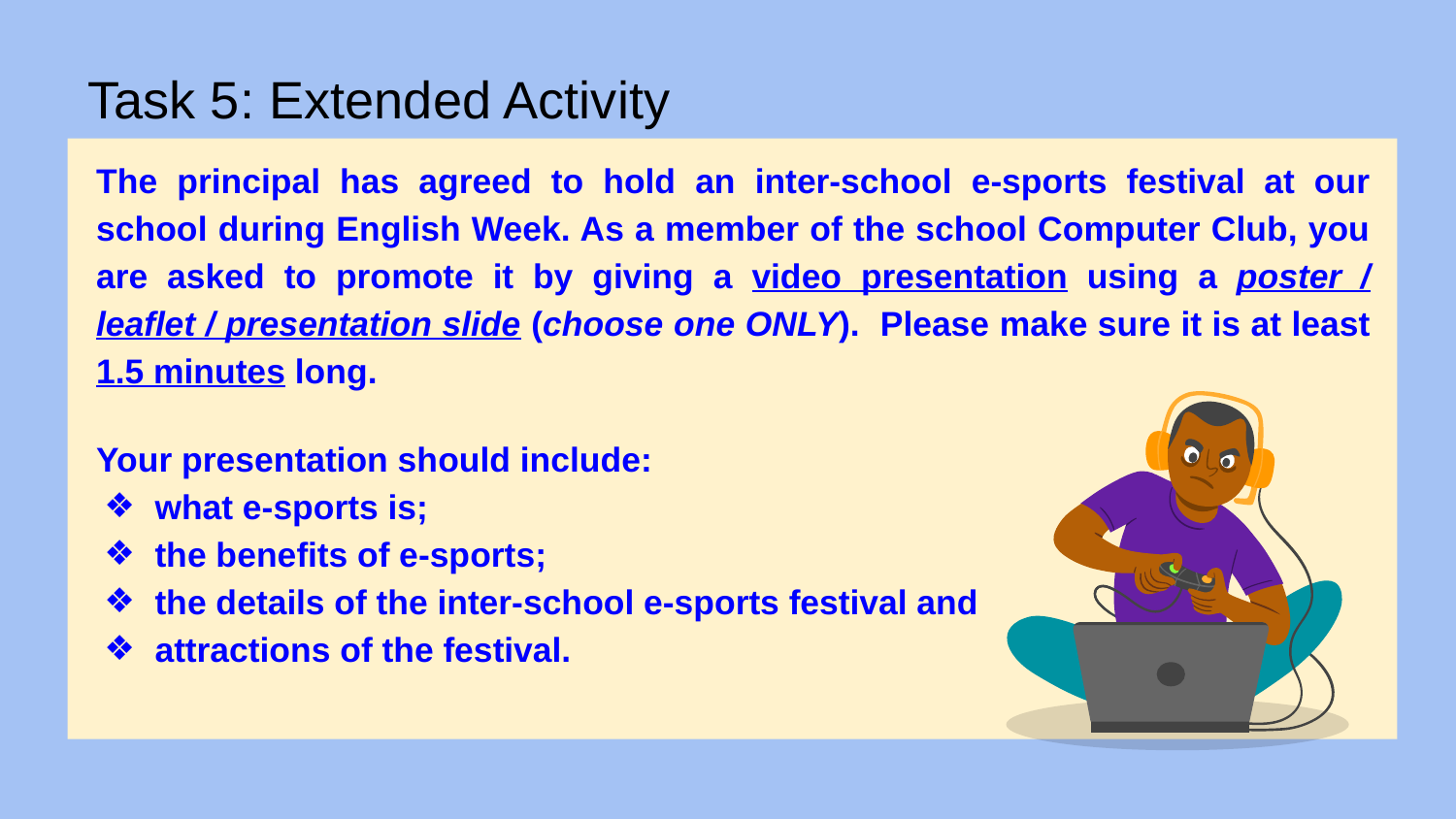

# Task 5: Extended Activity
The principal has agreed to hold an inter-school e-sports festival at our school during English Week. As a member of the school Computer Club, you are asked to promote it by giving a video presentation using a poster / leaflet / presentation slide (choose one ONLY).  Please make sure it is at least 1.5 minutes long.

Your presentation should include:
what e-sports is;
the benefits of e-sports;
the details of the inter-school e-sports festival and
attractions of the festival.